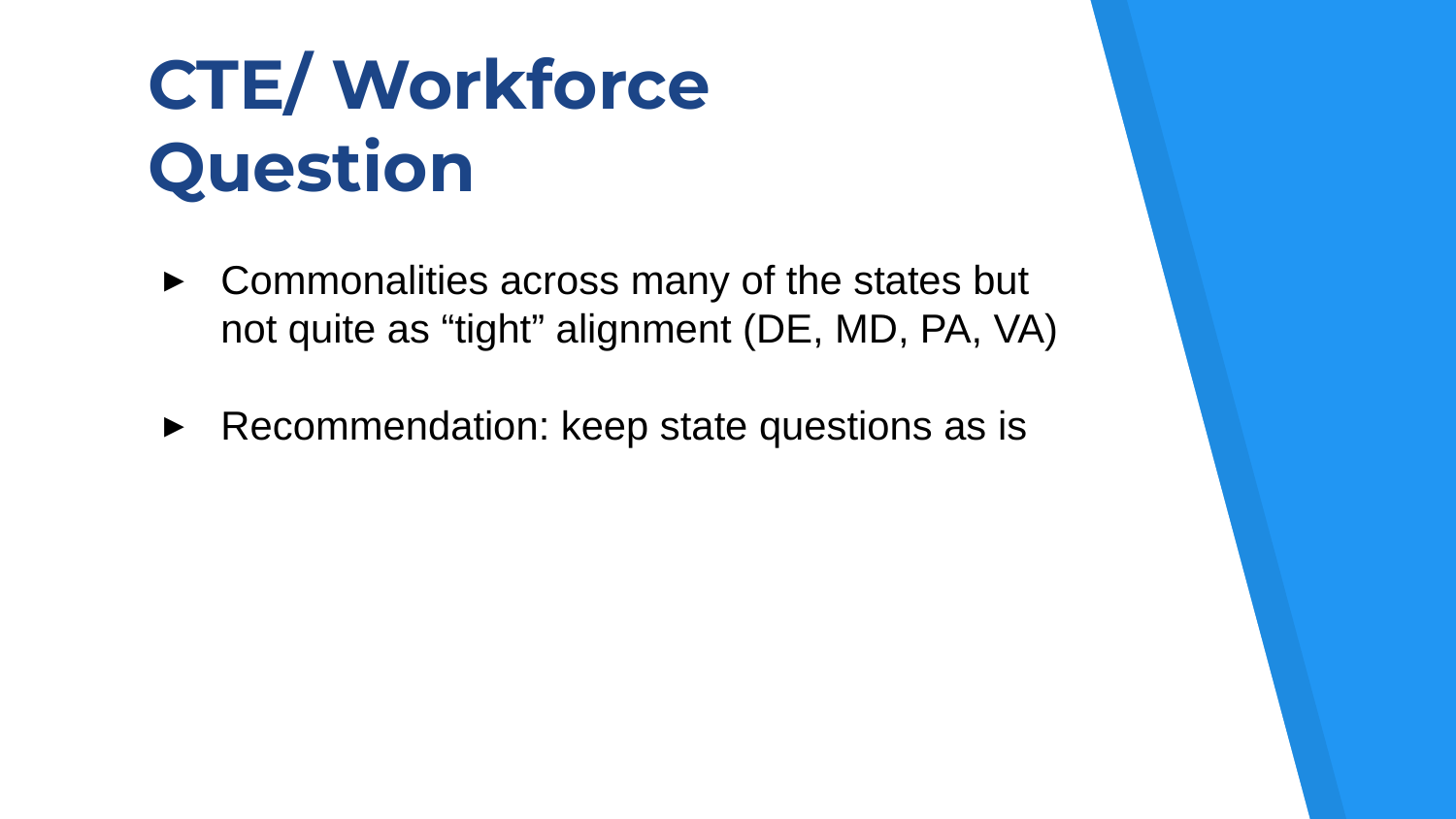

# CTE/ Workforce Question
Commonalities across many of the states but not quite as “tight” alignment (DE, MD, PA, VA)
Recommendation: keep state questions as is